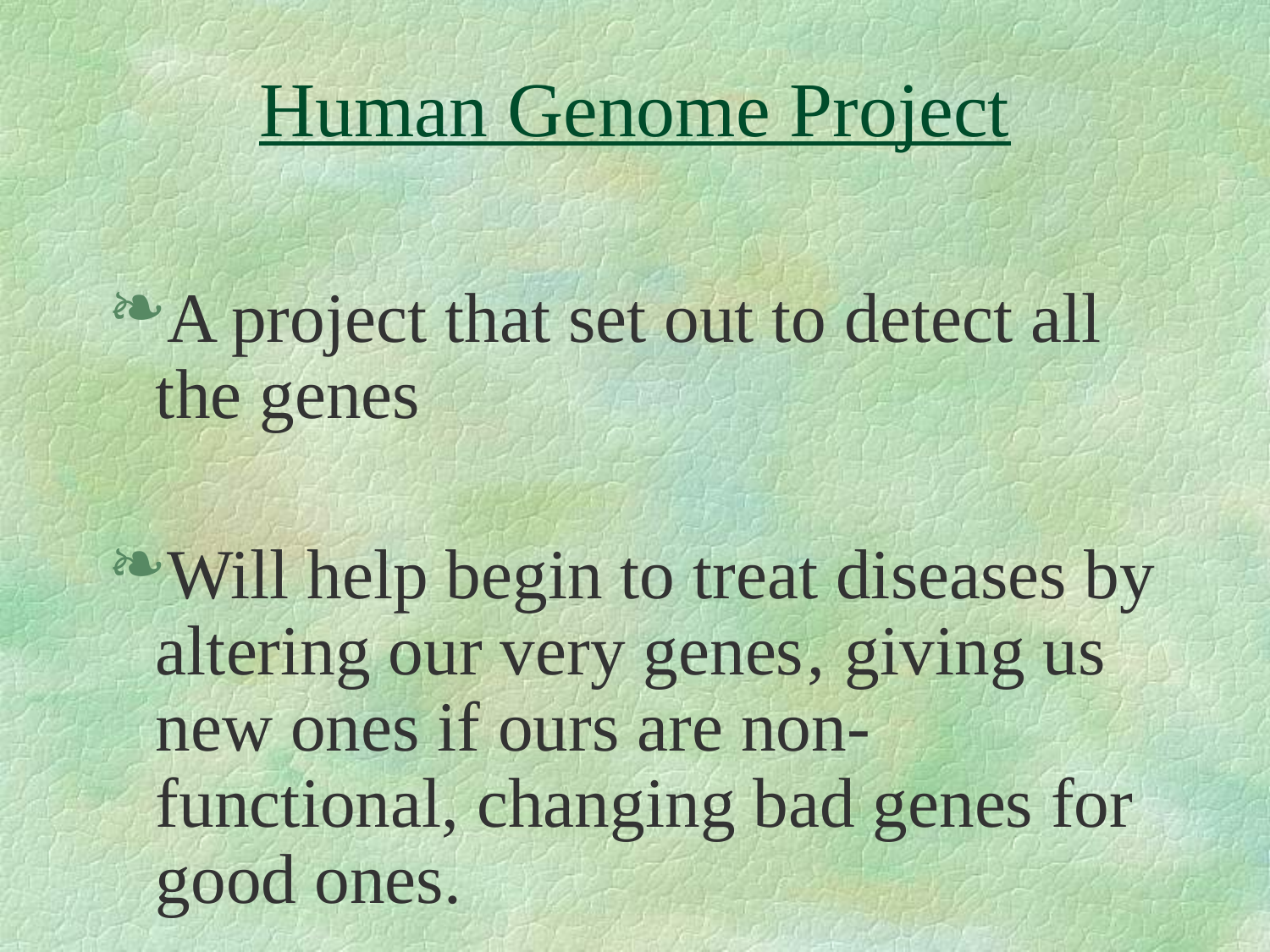

# Human Genome Project
A project that set out to detect all the genes

Will help begin to treat diseases by altering our very genes‚ giving us new ones if ours are non-functional, changing bad genes for good ones.